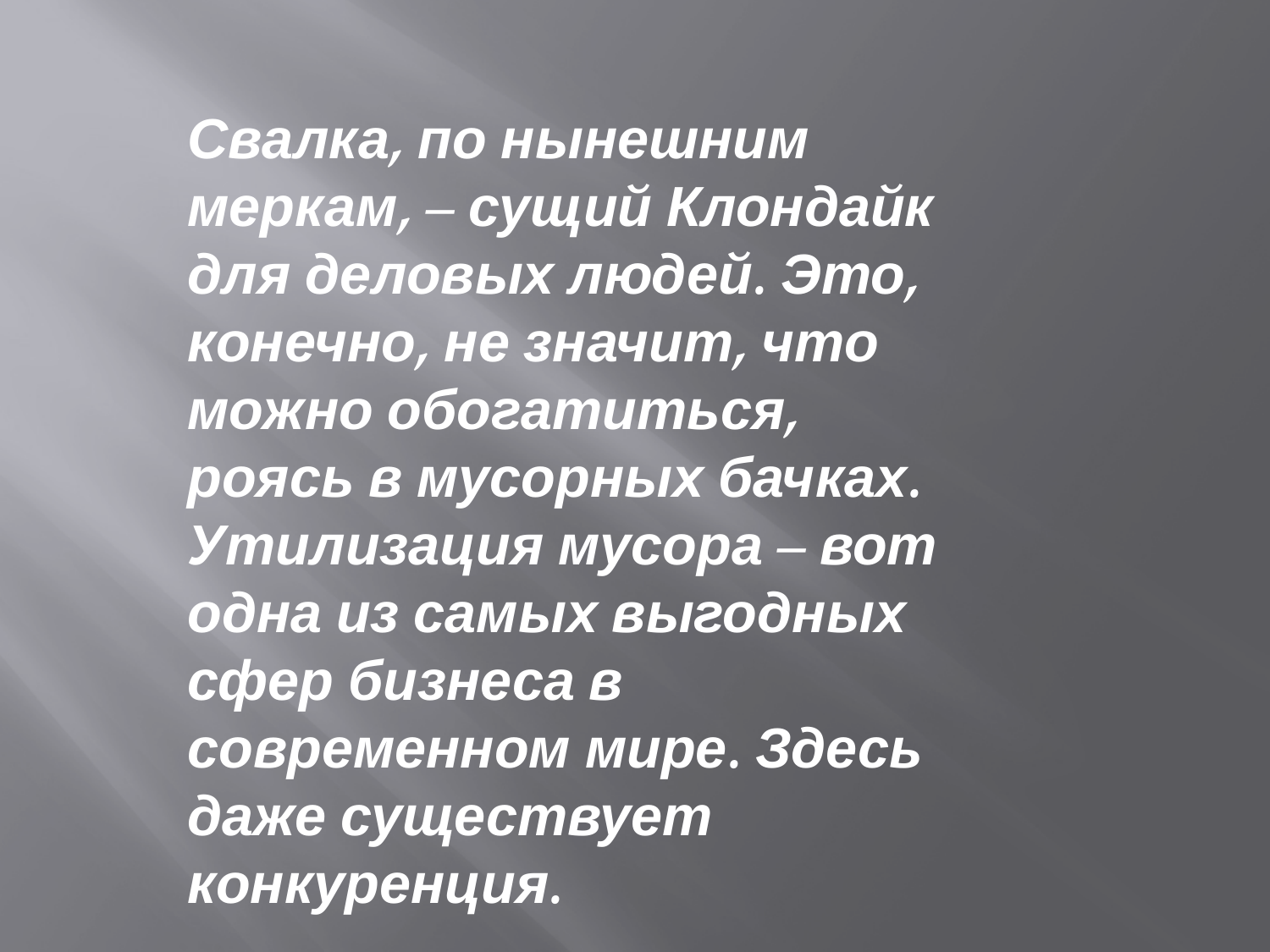

Свалка, по нынешним меркам, – сущий Клондайк для деловых людей. Это, конечно, не значит, что можно обогатиться, роясь в мусорных бачках. Утилизация мусора – вот одна из самых выгодных сфер бизнеса в современном мире. Здесь даже существует конкуренция.